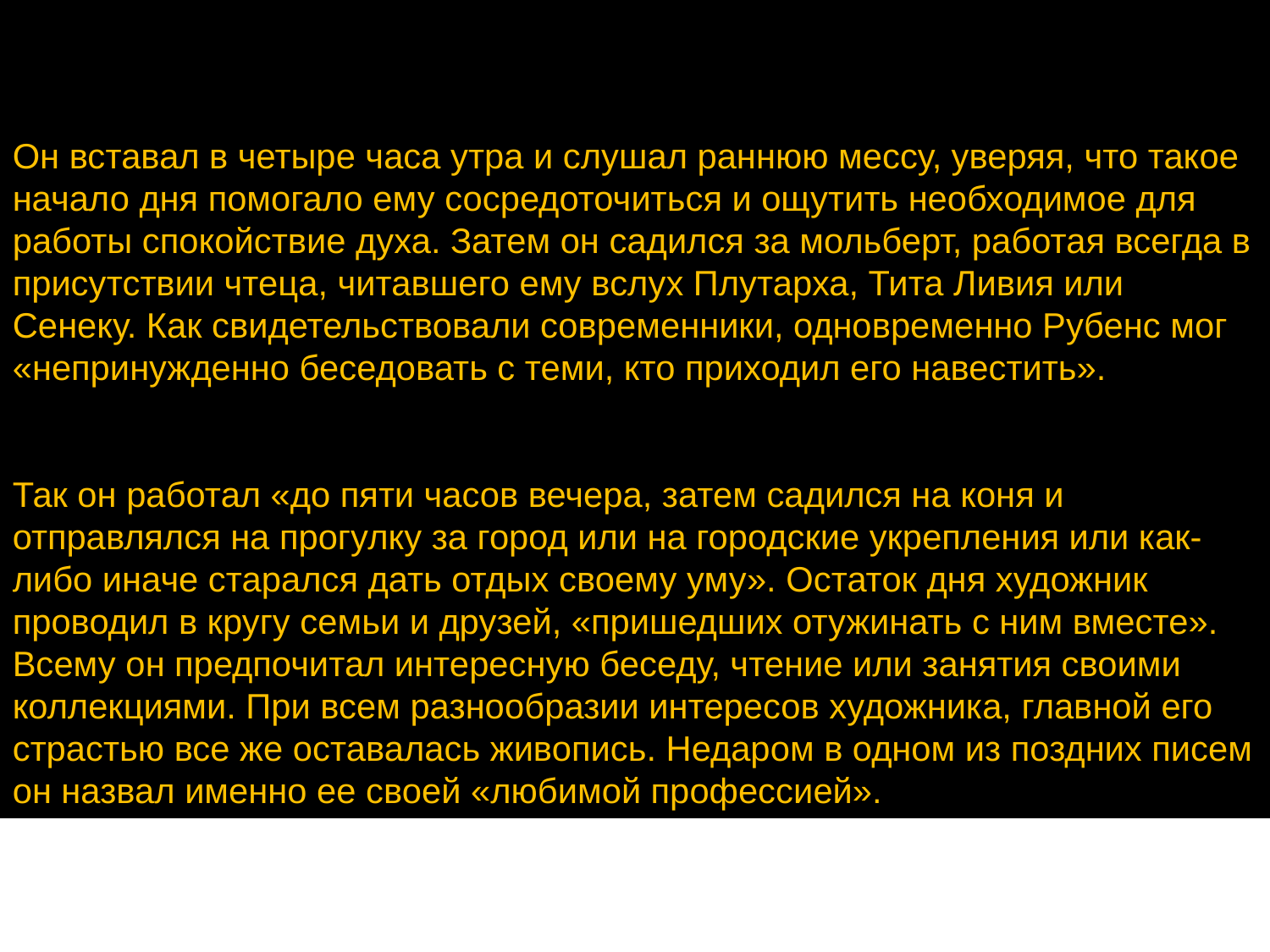

Он вставал в четыре часа утра и слушал раннюю мессу, уверяя, что такое начало дня помогало ему сосредоточиться и ощутить необходимое для работы спокойствие духа. Затем он садился за мольберт, работая всегда в присутствии чтеца, читавшего ему вслух Плутарха, Тита Ливия или Сенеку. Как свидетельствовали современники, одновременно Рубенс мог «непринужденно беседовать с теми, кто приходил его навестить».

Так он работал «до пяти часов вечера, затем садился на коня и отправлялся на прогулку за город или на городские укрепления или как-либо иначе старался дать отдых своему уму». Остаток дня художник проводил в кругу семьи и друзей, «пришедших отужинать с ним вместе». Всему он предпочитал интересную беседу, чтение или занятия своими коллекциями. При всем разнообразии интересов художника, главной его страстью все же оставалась живопись. Недаром в одном из поздних писем он назвал именно ее своей «любимой профессией».